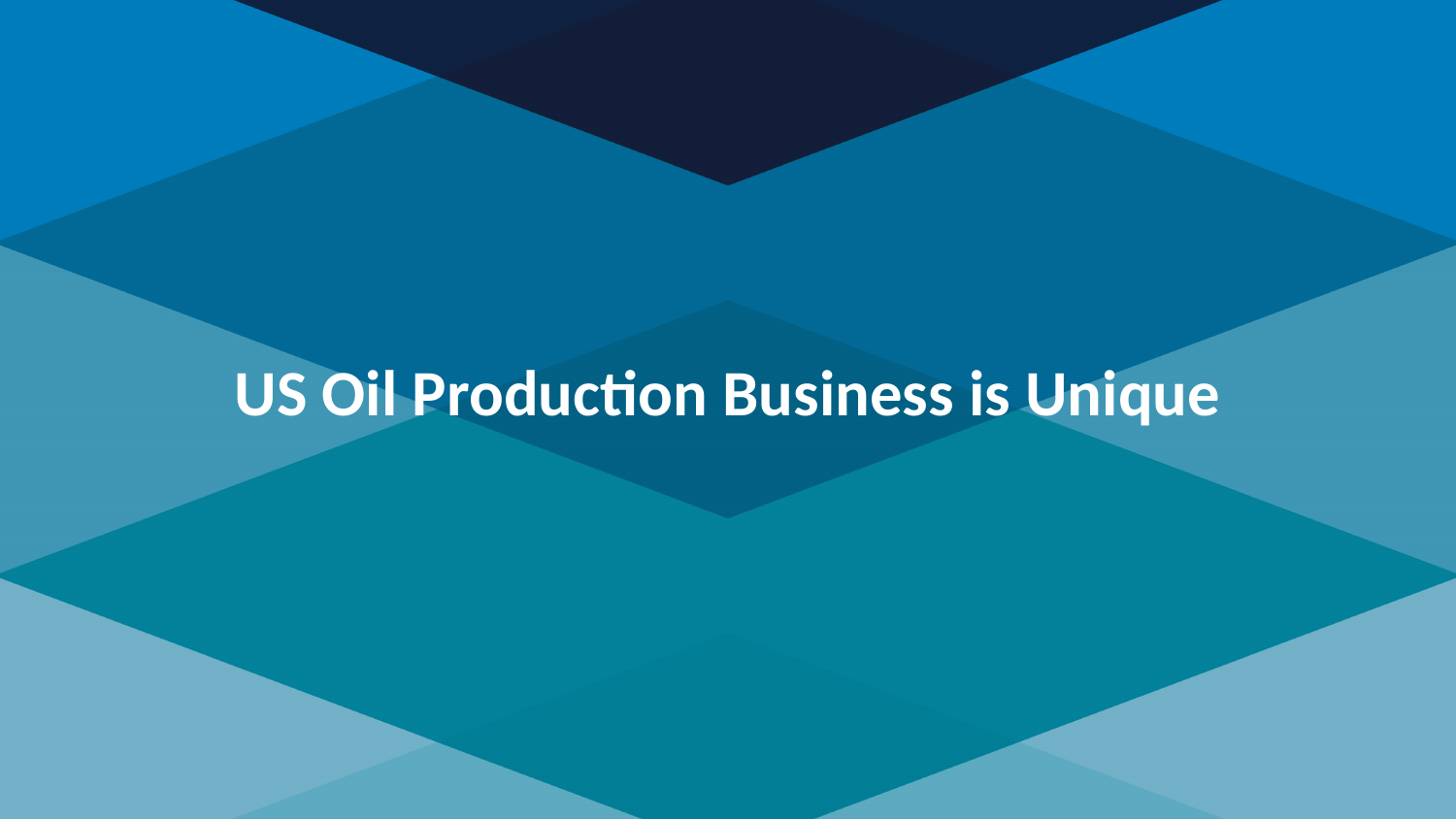

# US Oil Production Business is Unique